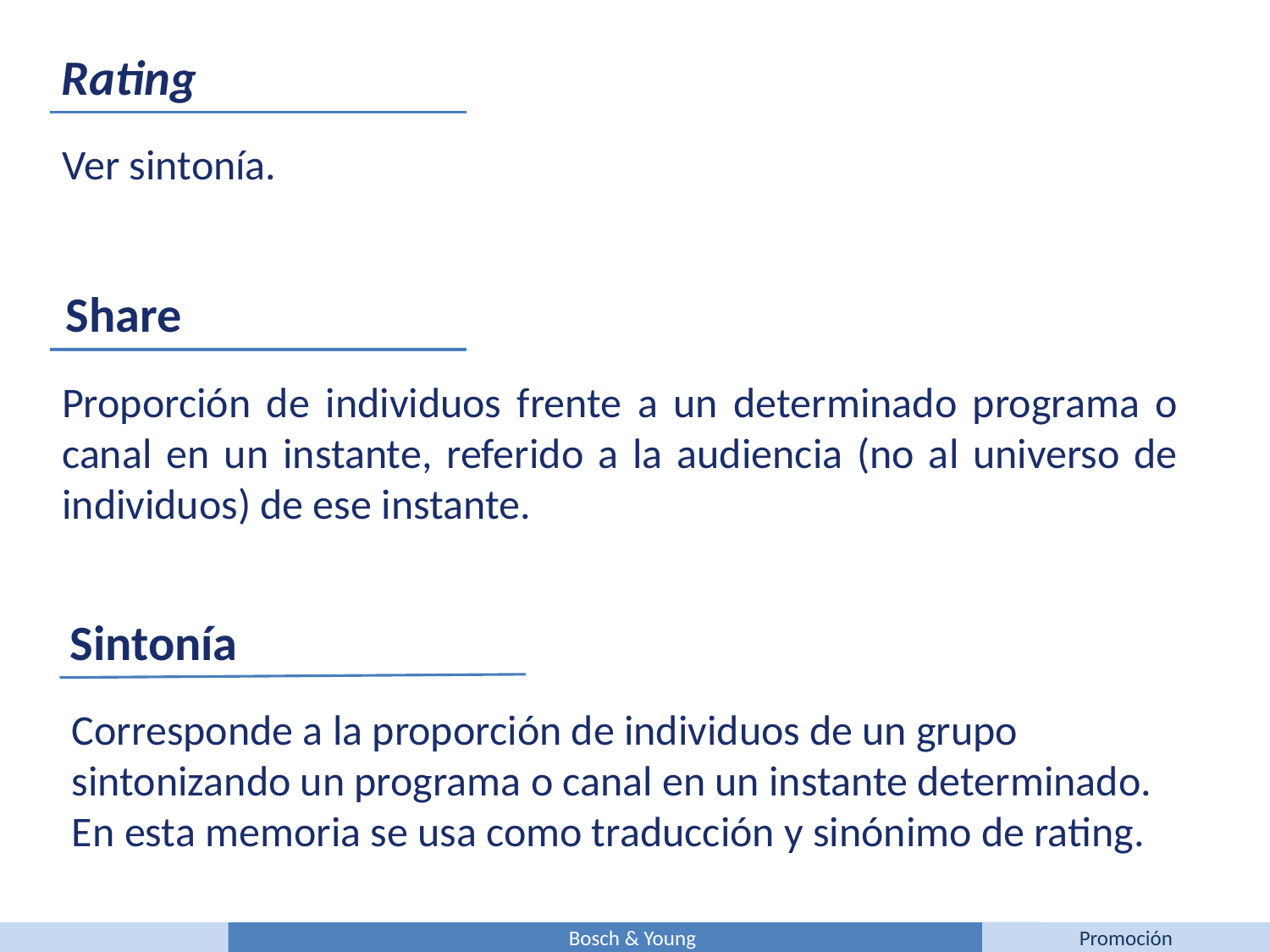

Rating
Ver sintonía.
Share
Proporción de individuos frente a un determinado programa o canal en un instante, referido a la audiencia (no al universo de individuos) de ese instante.
Sintonía
Corresponde a la proporción de individuos de un grupo sintonizando un programa o canal en un instante determinado. En esta memoria se usa como traducción y sinónimo de rating.

Bosch & Young
Promoción